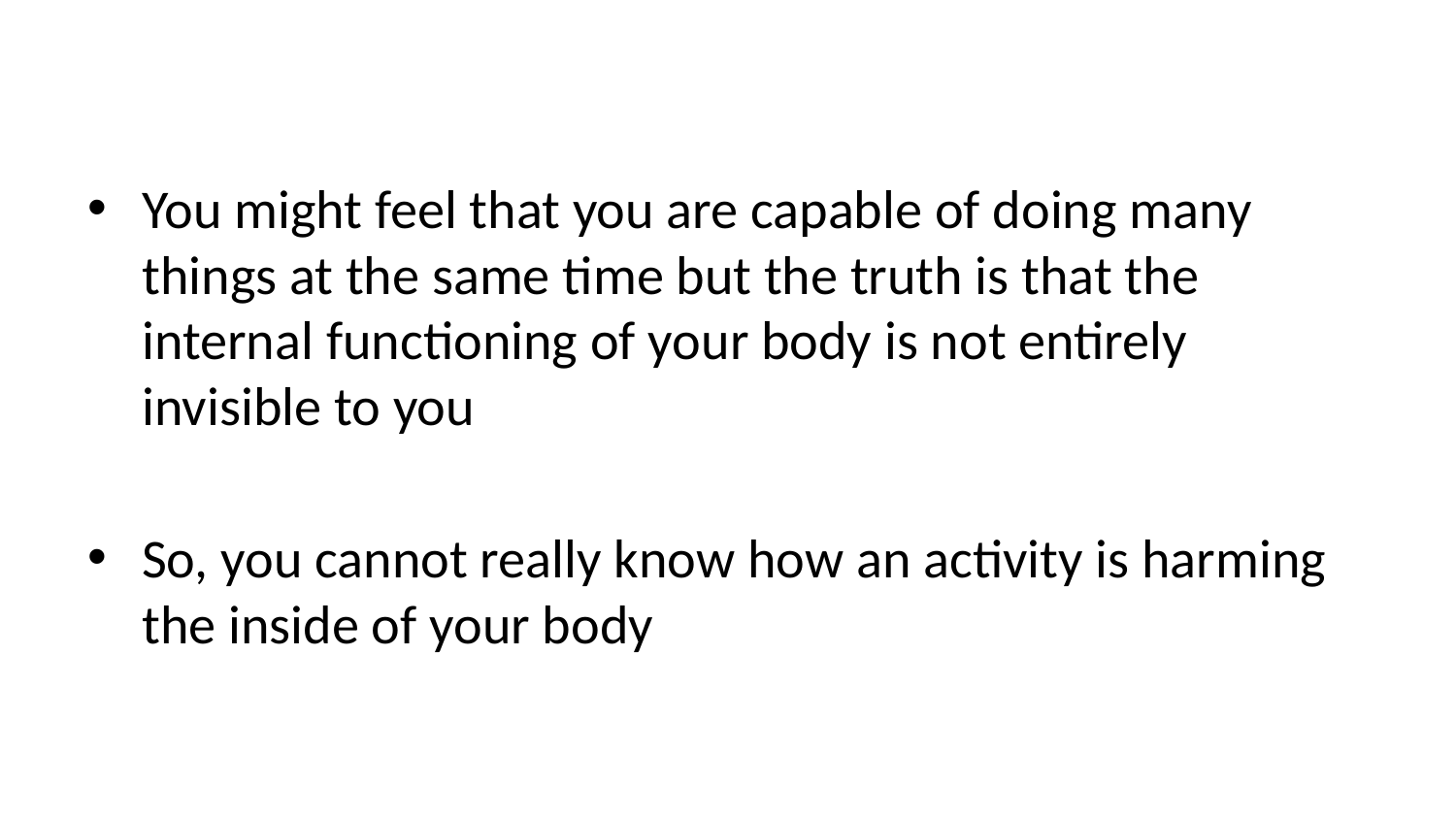

You might feel that you are capable of doing many things at the same time but the truth is that the internal functioning of your body is not entirely invisible to you

So, you cannot really know how an activity is harming the inside of your body